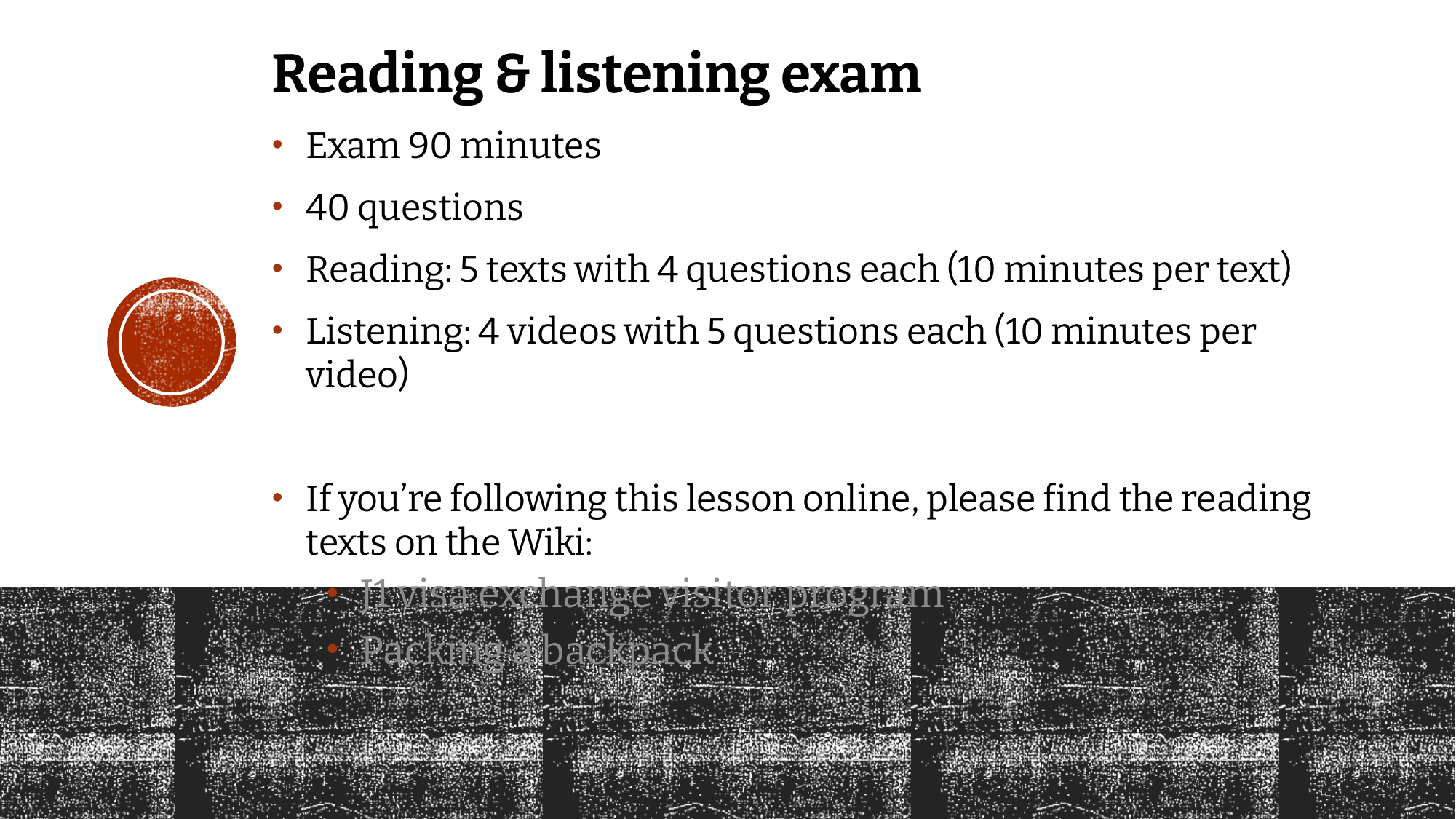

Reading & listening exam
Exam 90 minutes
40 questions
Reading: 5 texts with 4 questions each (10 minutes per text)
Listening: 4 videos with 5 questions each (10 minutes per video)

If you’re following this lesson online, please find the reading texts on the Wiki:
J1 visa exchange visitor program
Packing a backpack